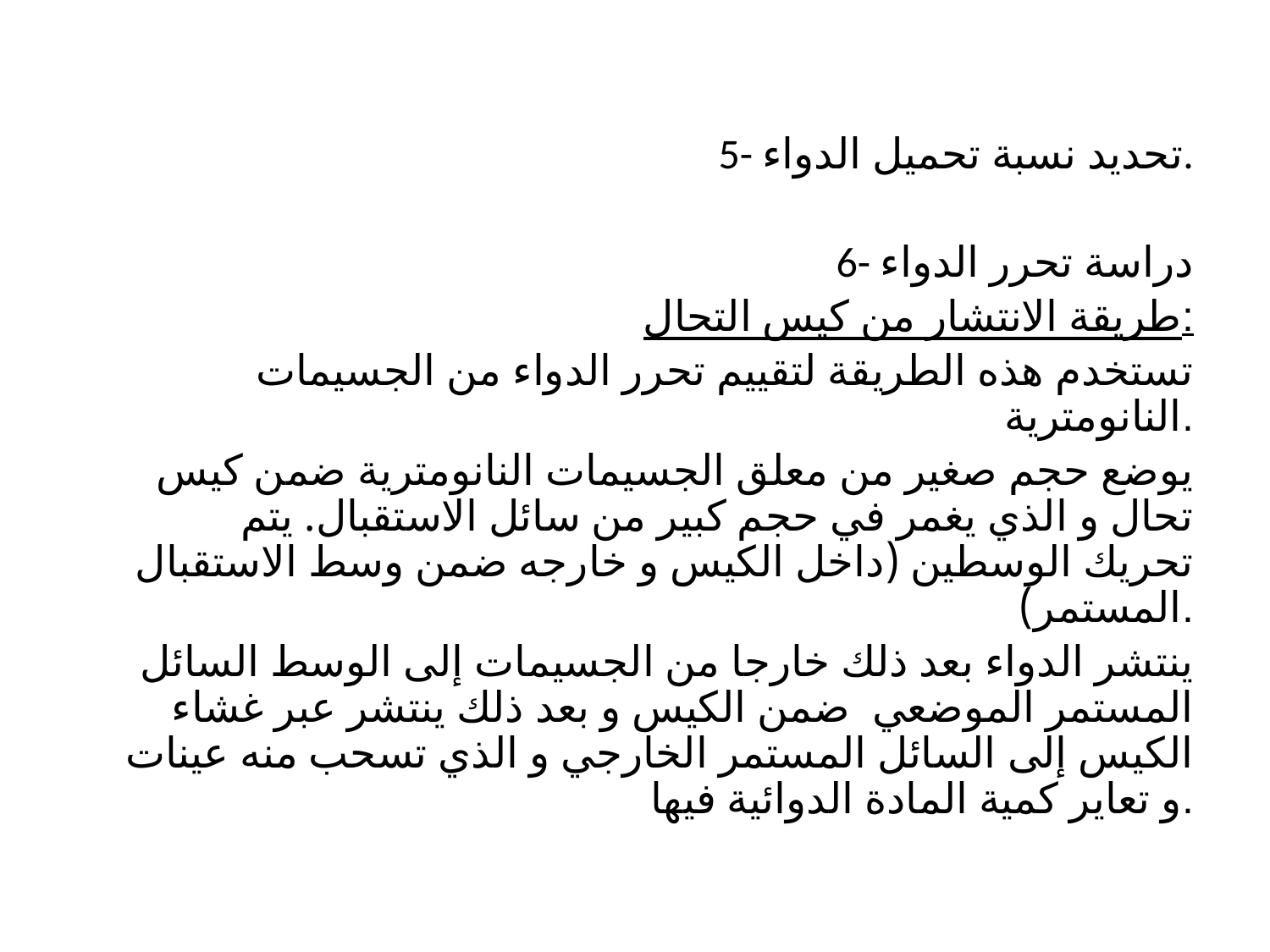

#
5- تحديد نسبة تحميل الدواء.

6- دراسة تحرر الدواء
طريقة الانتشار من كيس التحال:
تستخدم هذه الطريقة لتقييم تحرر الدواء من الجسيمات النانومترية.
يوضع حجم صغير من معلق الجسيمات النانومترية ضمن كيس تحال و الذي يغمر في حجم كبير من سائل الاستقبال. يتم تحريك الوسطين (داخل الكيس و خارجه ضمن وسط الاستقبال المستمر).
ينتشر الدواء بعد ذلك خارجا من الجسيمات إلى الوسط السائل المستمر الموضعي  ضمن الكيس و بعد ذلك ينتشر عبر غشاء الكيس إلى السائل المستمر الخارجي و الذي تسحب منه عينات و تعاير كمية المادة الدوائية فيها.